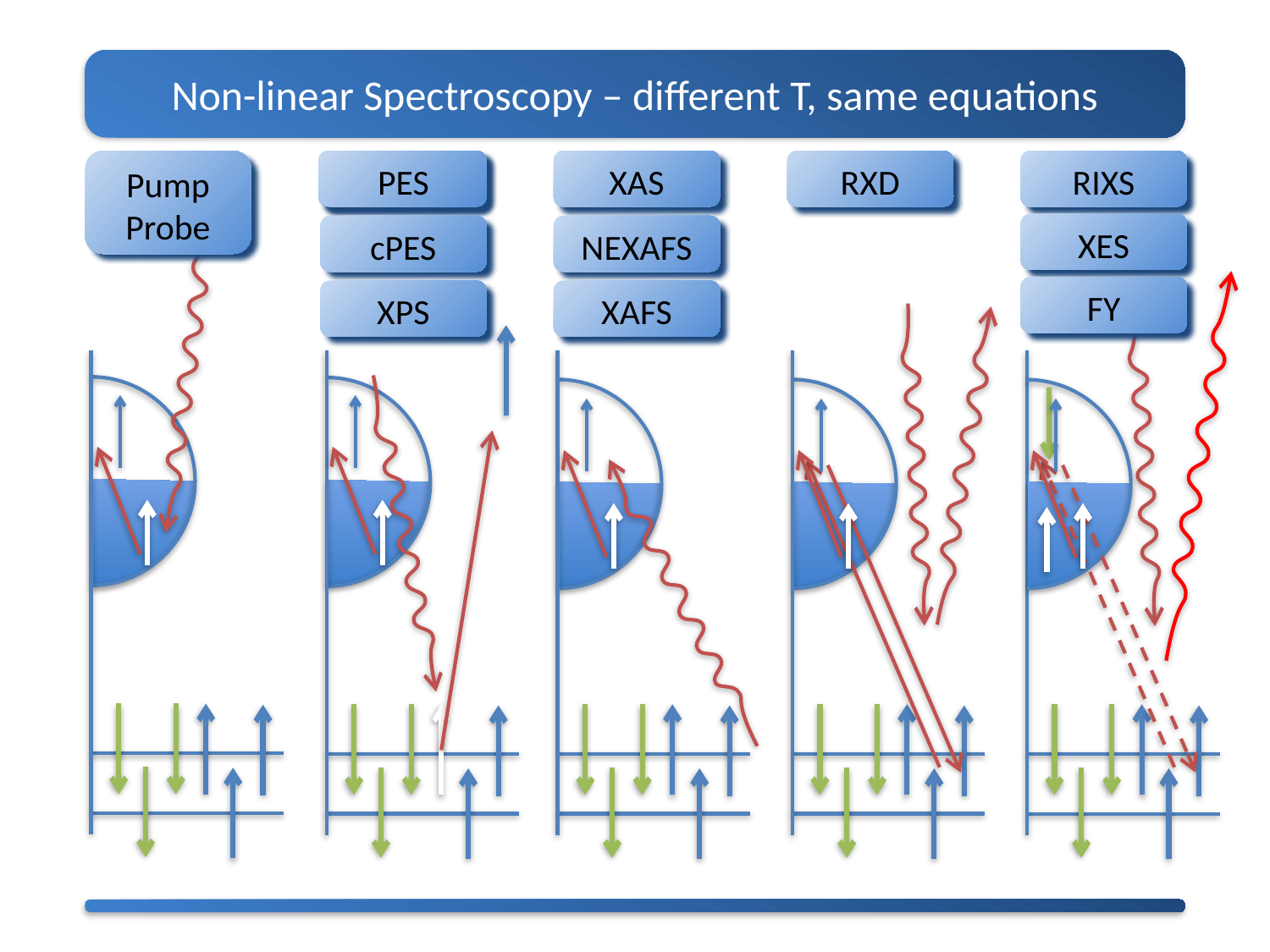

Non-linear Spectroscopy – different T, same equations
Pump Probe
XAS
PES
XAS
RXD
RIXS
XES
cPES
NEXAFS

FY
XPS
XAFS